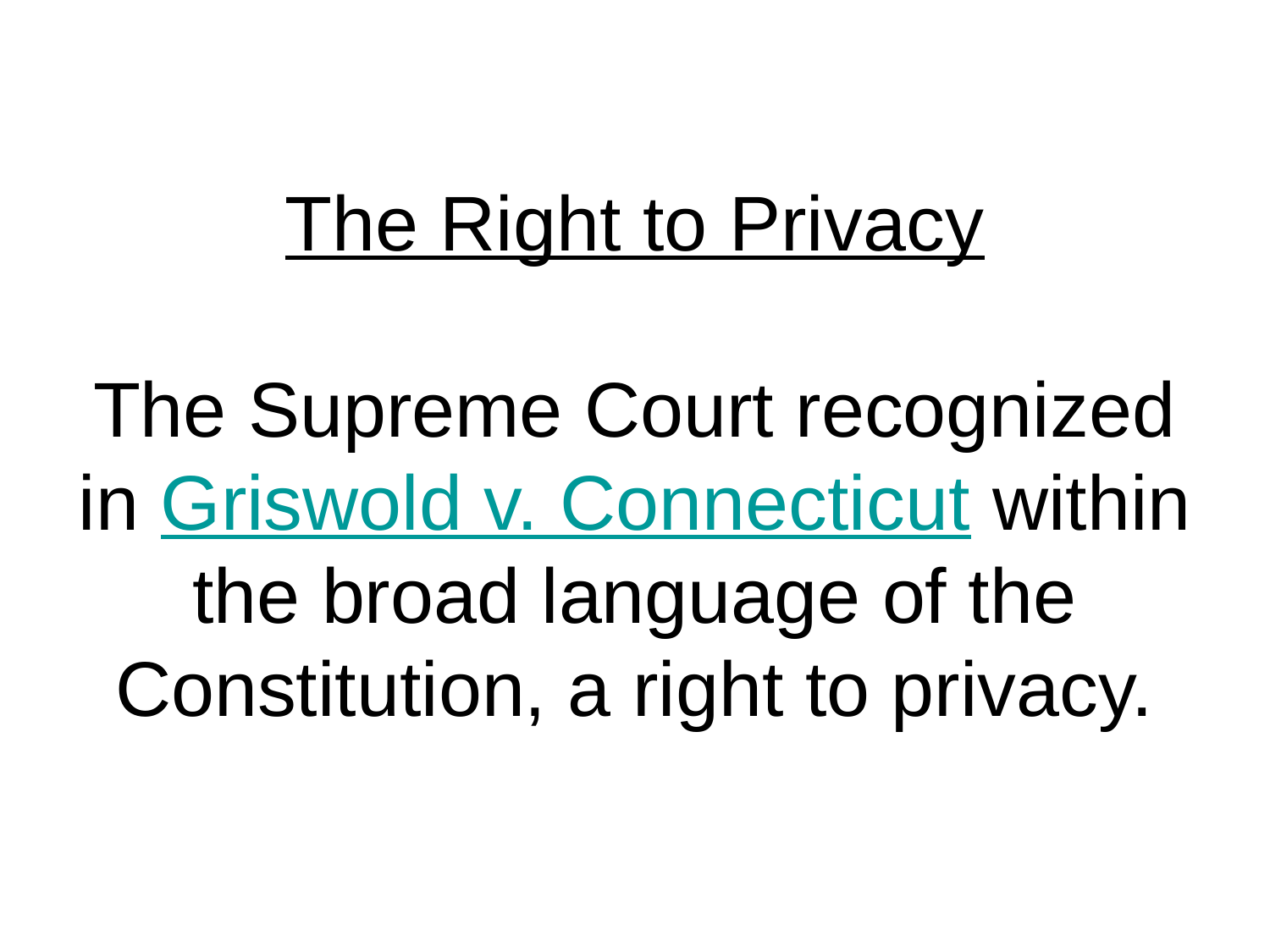

# The Right to Privacy The Supreme Court recognized in Griswold v. Connecticut within the broad language of the Constitution, a right to privacy.